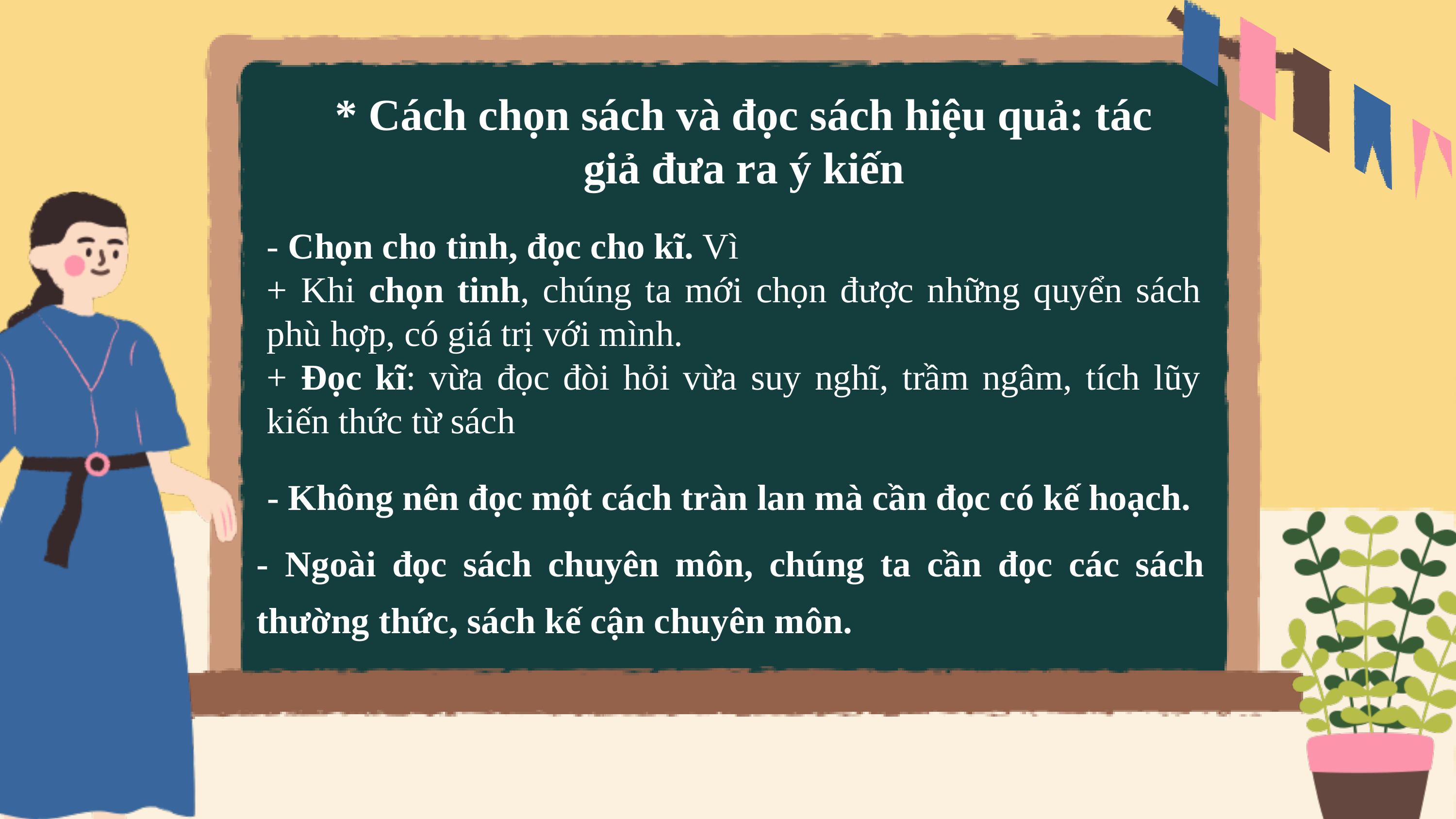

* Cách chọn sách và đọc sách hiệu quả: tác giả đưa ra ý kiến

- Chọn cho tinh, đọc cho kĩ. Vì
+ Khi chọn tinh, chúng ta mới chọn được những quyển sách phù hợp, có giá trị với mình.
+ Đọc kĩ: vừa đọc đòi hỏi vừa suy nghĩ, trầm ngâm, tích lũy kiến thức từ sách
- Không nên đọc một cách tràn lan mà cần đọc có kế hoạch.

- Ngoài đọc sách chuyên môn, chúng ta cần đọc các sách thường thức, sách kế cận chuyên môn.